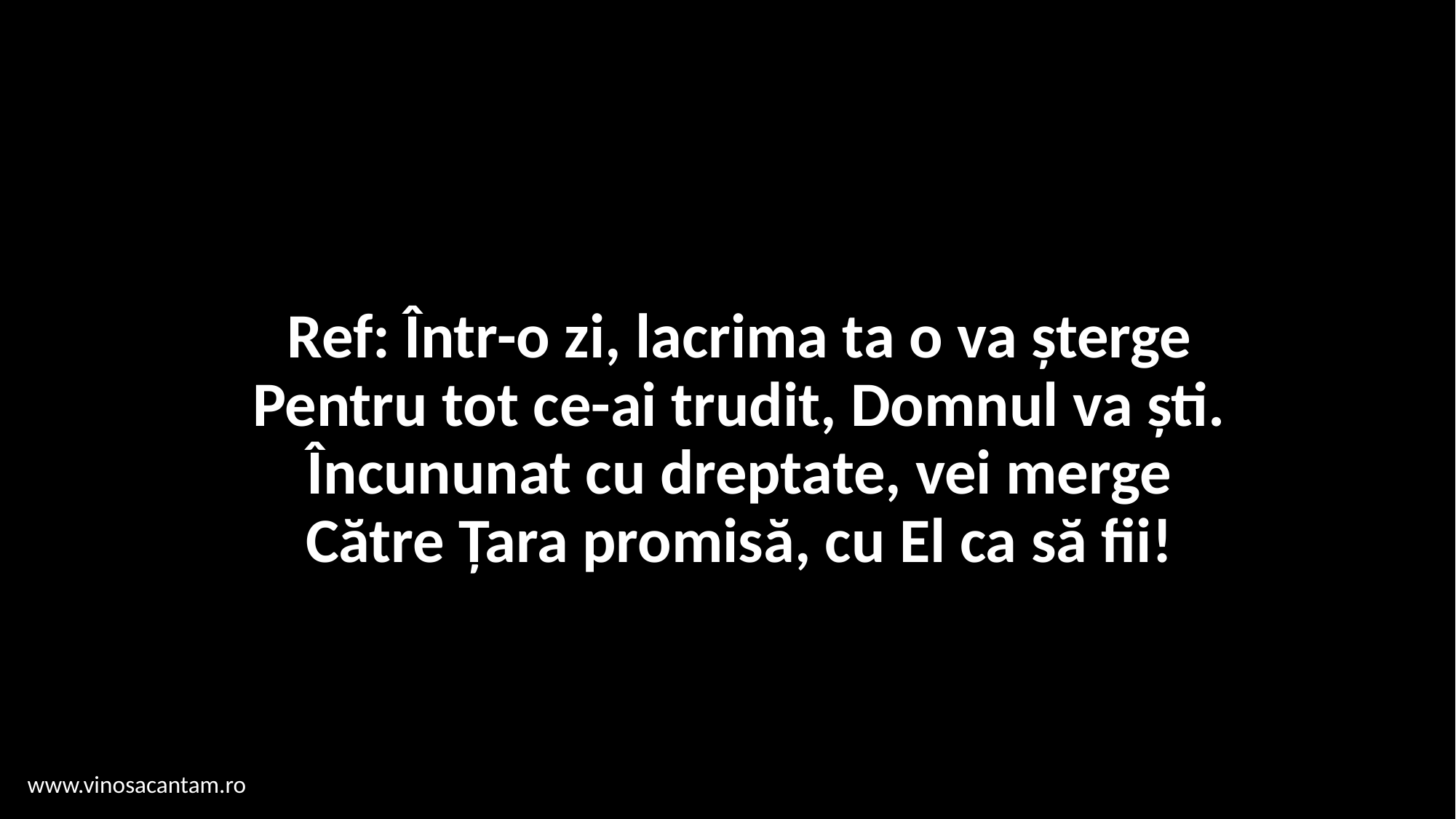

# Ref: Într-o zi, lacrima ta o va șterge Pentru tot ce-ai trudit, Domnul va ști. Încununat cu dreptate, vei merge Către Țara promisă, cu El ca să fii!
www.vinosacantam.ro